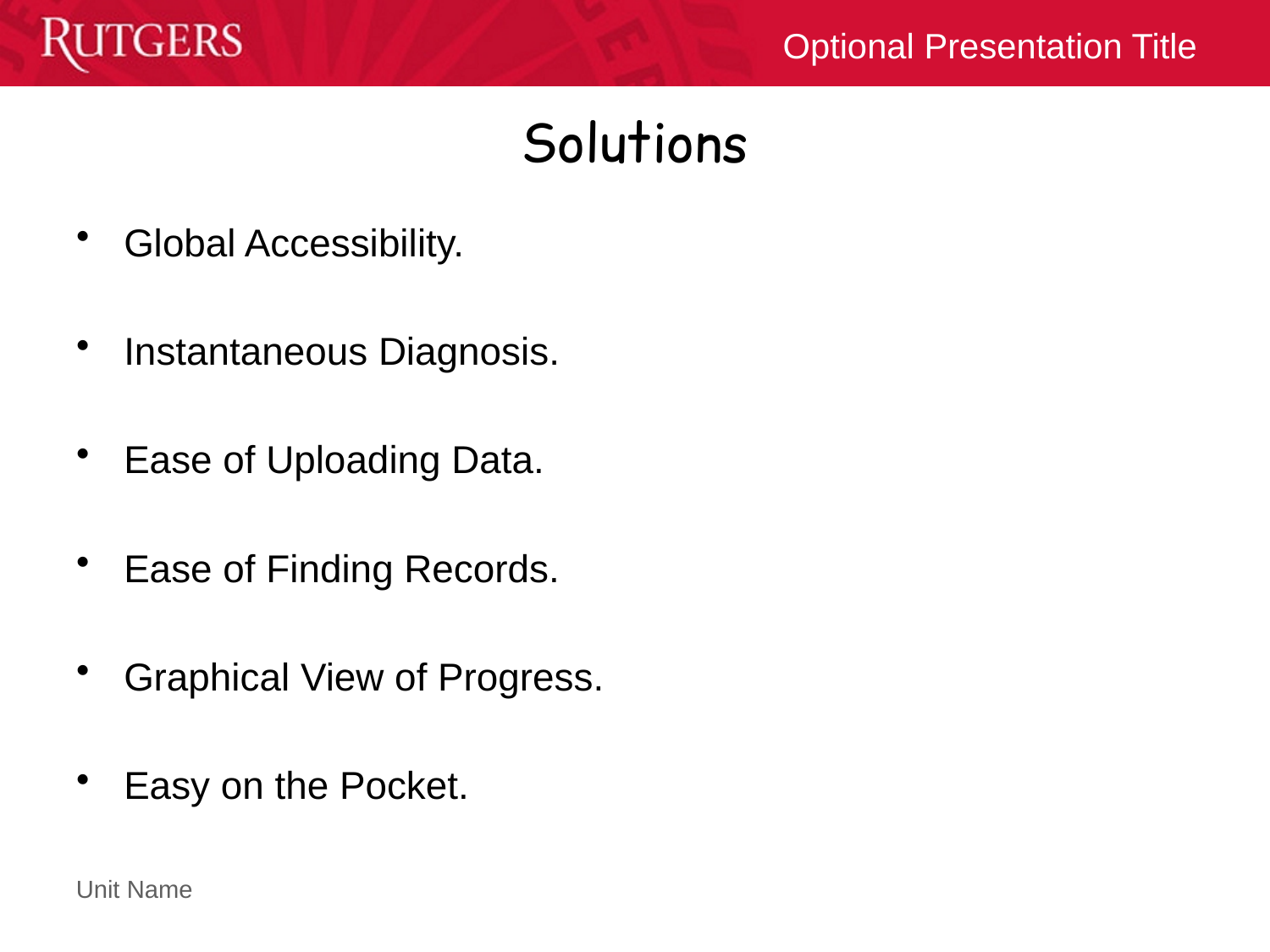

Solutions
Global Accessibility.

Instantaneous Diagnosis.

Ease of Uploading Data.

Ease of Finding Records.

Graphical View of Progress.

Easy on the Pocket.